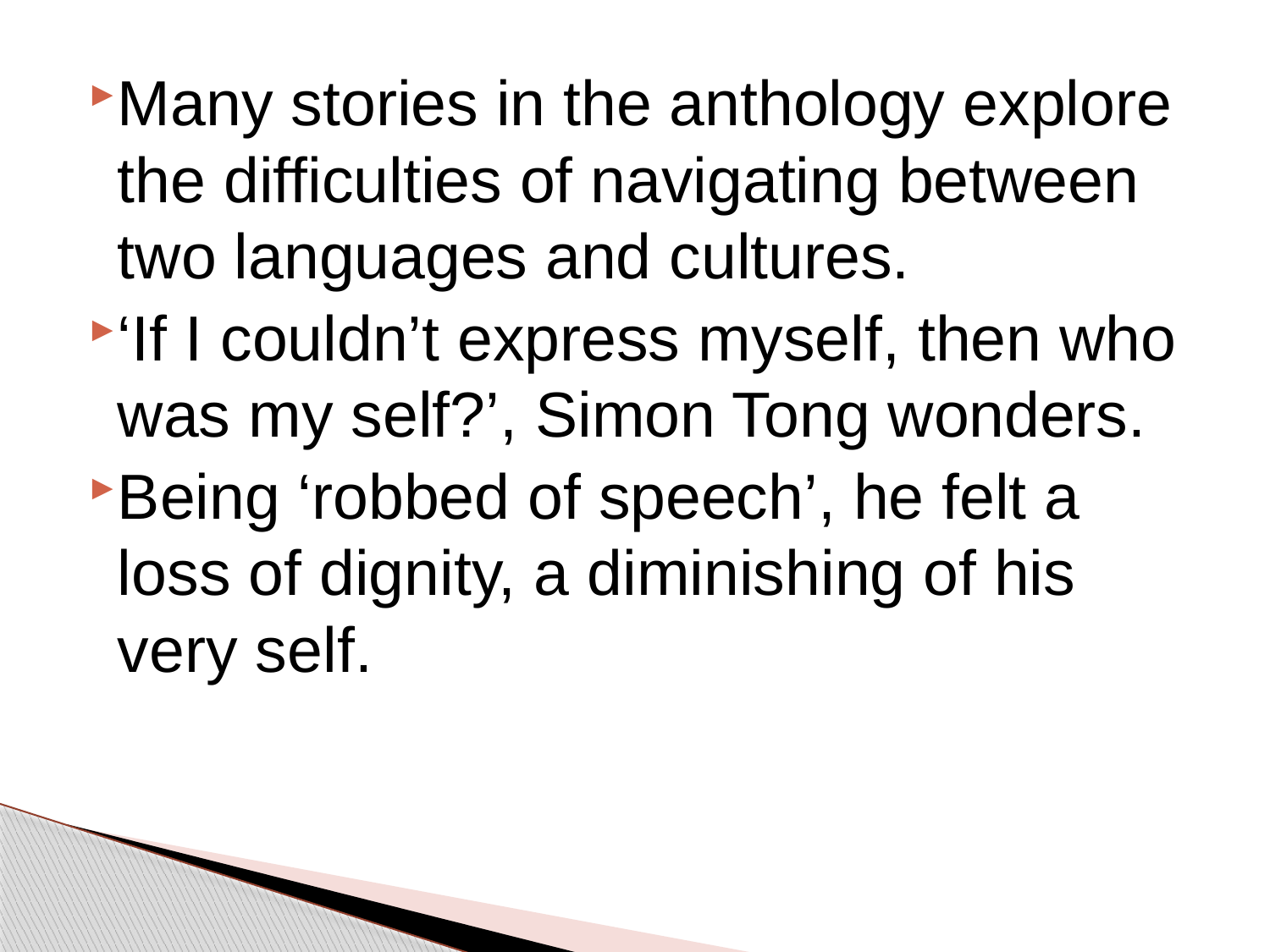

#
Many stories in the anthology explore the difficulties of navigating between two languages and cultures.
‘If I couldn’t express myself, then who was my self?’, Simon Tong wonders.
Being ‘robbed of speech’, he felt a loss of dignity, a diminishing of his very self.